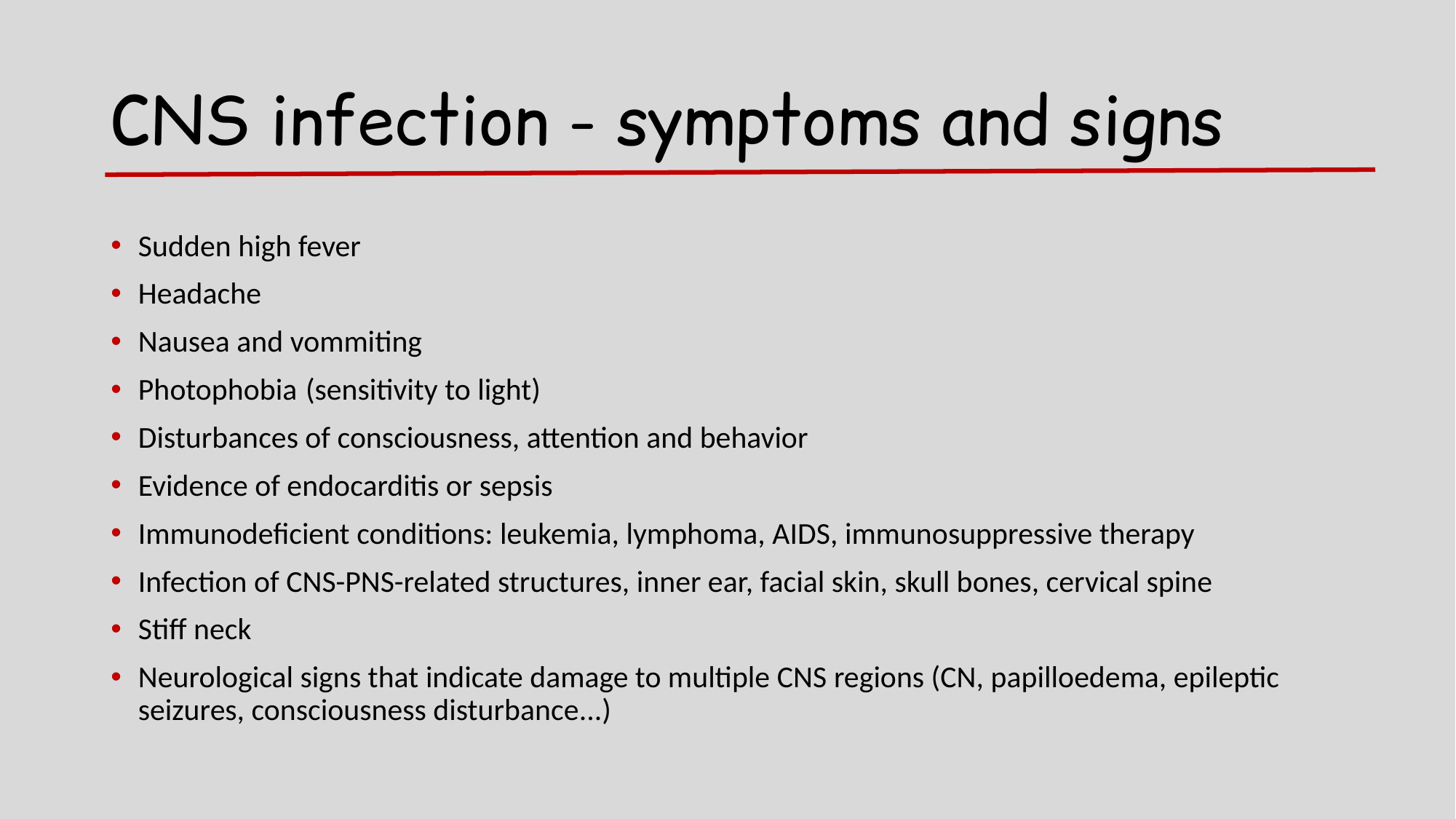

# CNS infection - symptoms and signs
Sudden high fever
Headache
Nausea and vommiting
Photophobia (sensitivity to light)
Disturbances of consciousness, attention and behavior
Evidence of endocarditis or sepsis
Immunodeficient conditions: leukemia, lymphoma, AIDS, immunosuppressive therapy
Infection of CNS-PNS-related structures, inner ear, facial skin, skull bones, cervical spine
Stiff neck
Neurological signs that indicate damage to multiple CNS regions (CN, papilloedema, epileptic seizures, consciousness disturbance...)